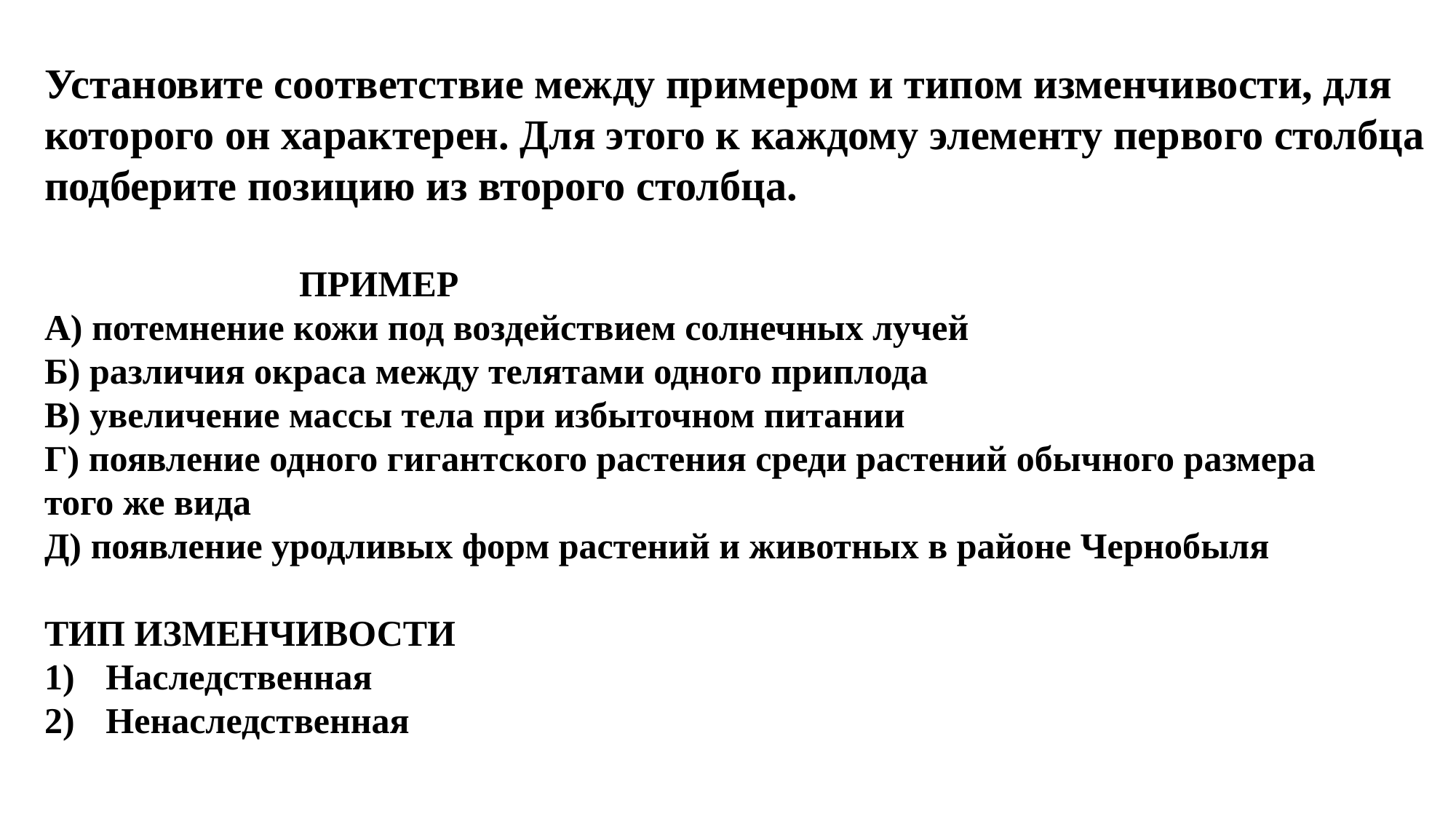

Установите соответствие между примером и типом изменчивости, для которого он характерен. Для этого к каждому элементу первого столбца подберите позицию из второго столбца.

                            ПРИМЕР
A) потемнение кожи под воздействием солнечных лучей
Б) различия окраса между телятами одного приплода
В) увеличение массы тела при избыточном питании
Г) появление одного гигантского растения среди растений обычного размера
того же вида
Д) появление уродливых форм растений и животных в районе Чернобыля

ТИП ИЗМЕНЧИВОСТИ
Наследственная
Ненаследственная